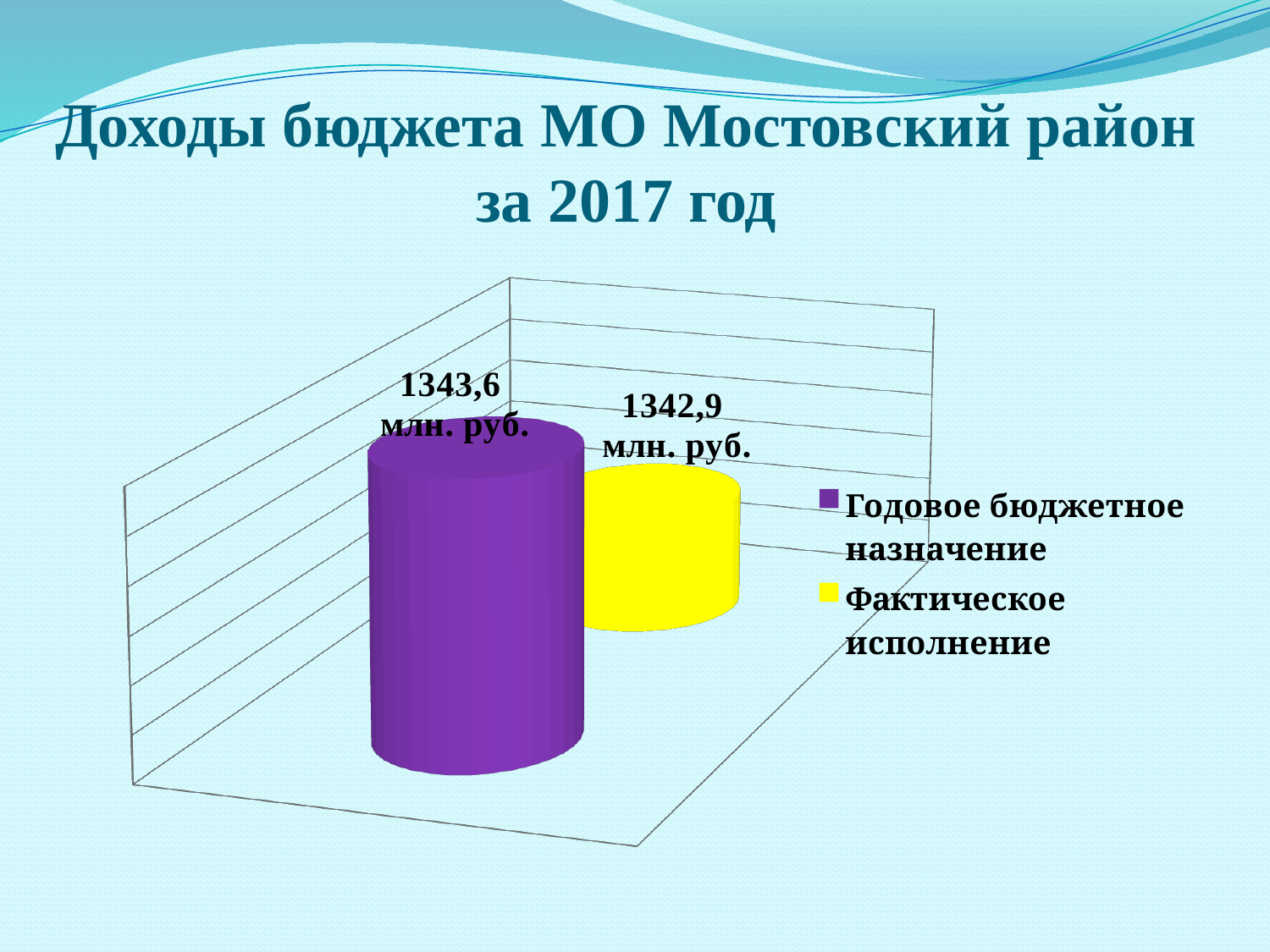

# Доходы бюджета МО Мостовский район за 2017 год

[unsupported chart]